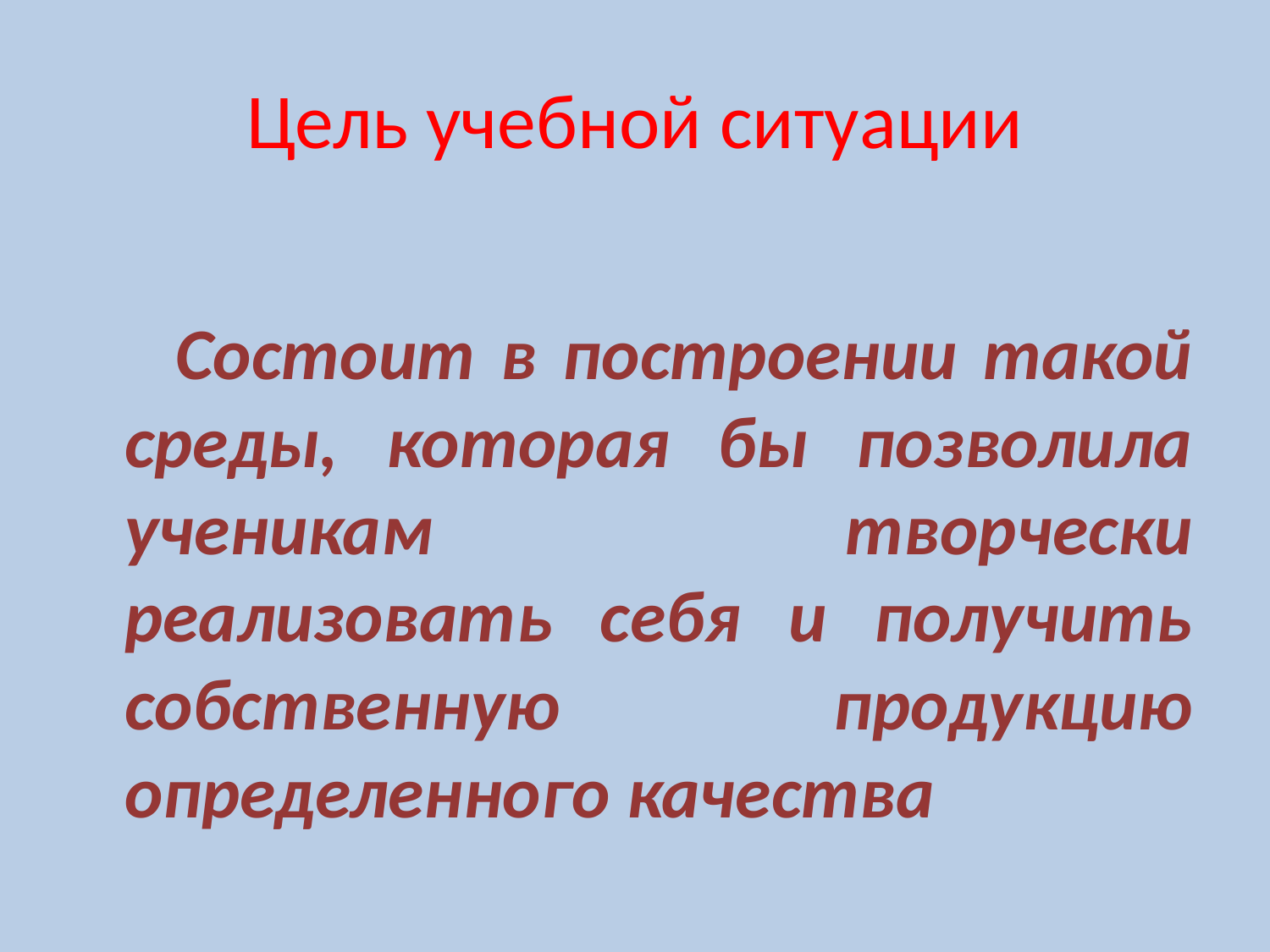

# Цель учебной ситуации

Состоит в построении такой среды, которая бы позволила ученикам творчески реализовать себя и получить собственную продукцию определенного качества